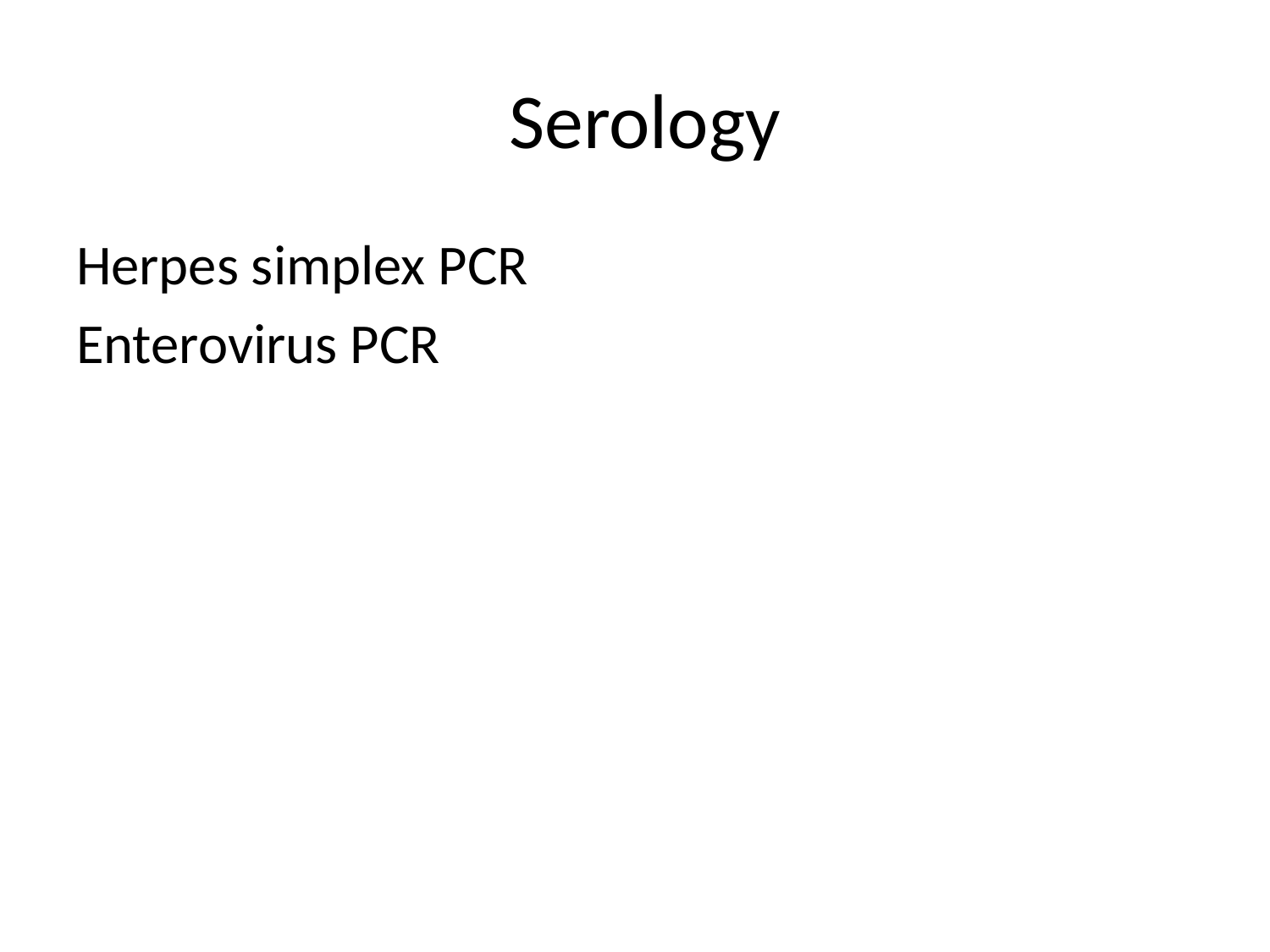

# Serology
Herpes simplex PCR
Enterovirus PCR